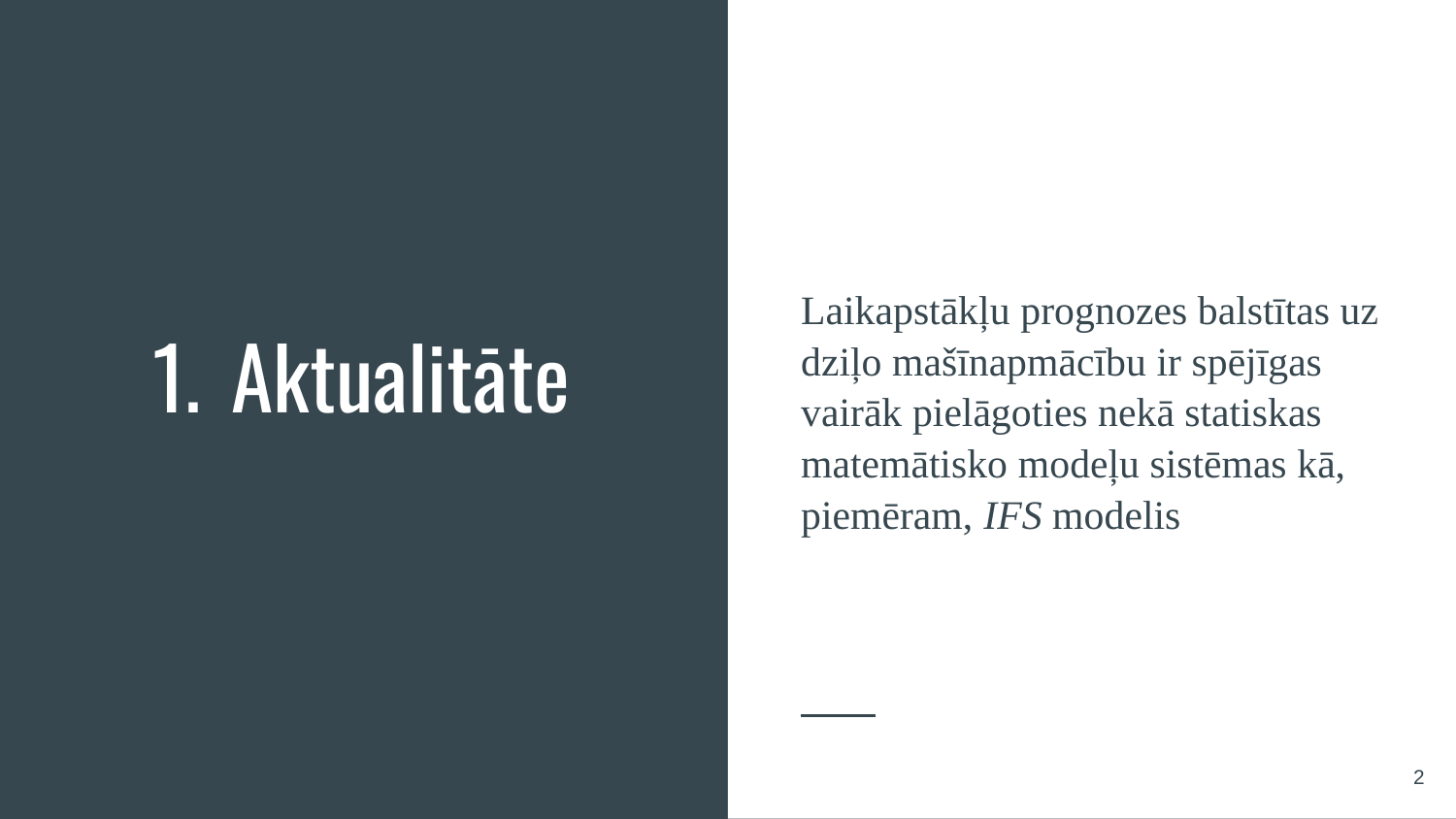

Laikapstākļu prognozes balstītas uz dziļo mašīnapmācību ir spējīgas vairāk pielāgoties nekā statiskas matemātisko modeļu sistēmas kā, piemēram, IFS modelis
# Aktualitāte

2